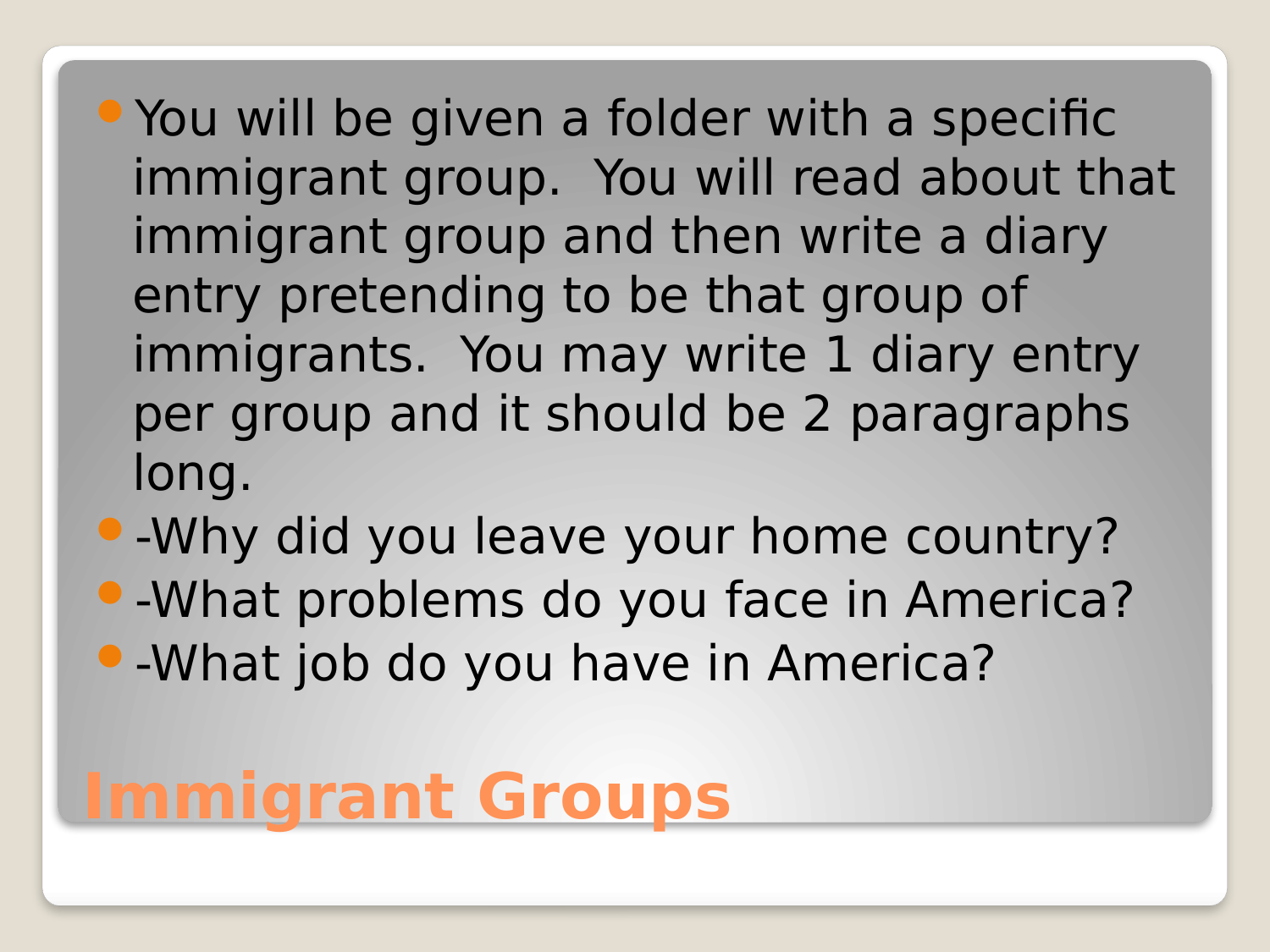

You will be given a folder with a specific immigrant group.  You will read about that immigrant group and then write a diary entry pretending to be that group of immigrants.  You may write 1 diary entry per group and it should be 2 paragraphs long.
-Why did you leave your home country?
-What problems do you face in America?
-What job do you have in America?
# Immigrant Groups